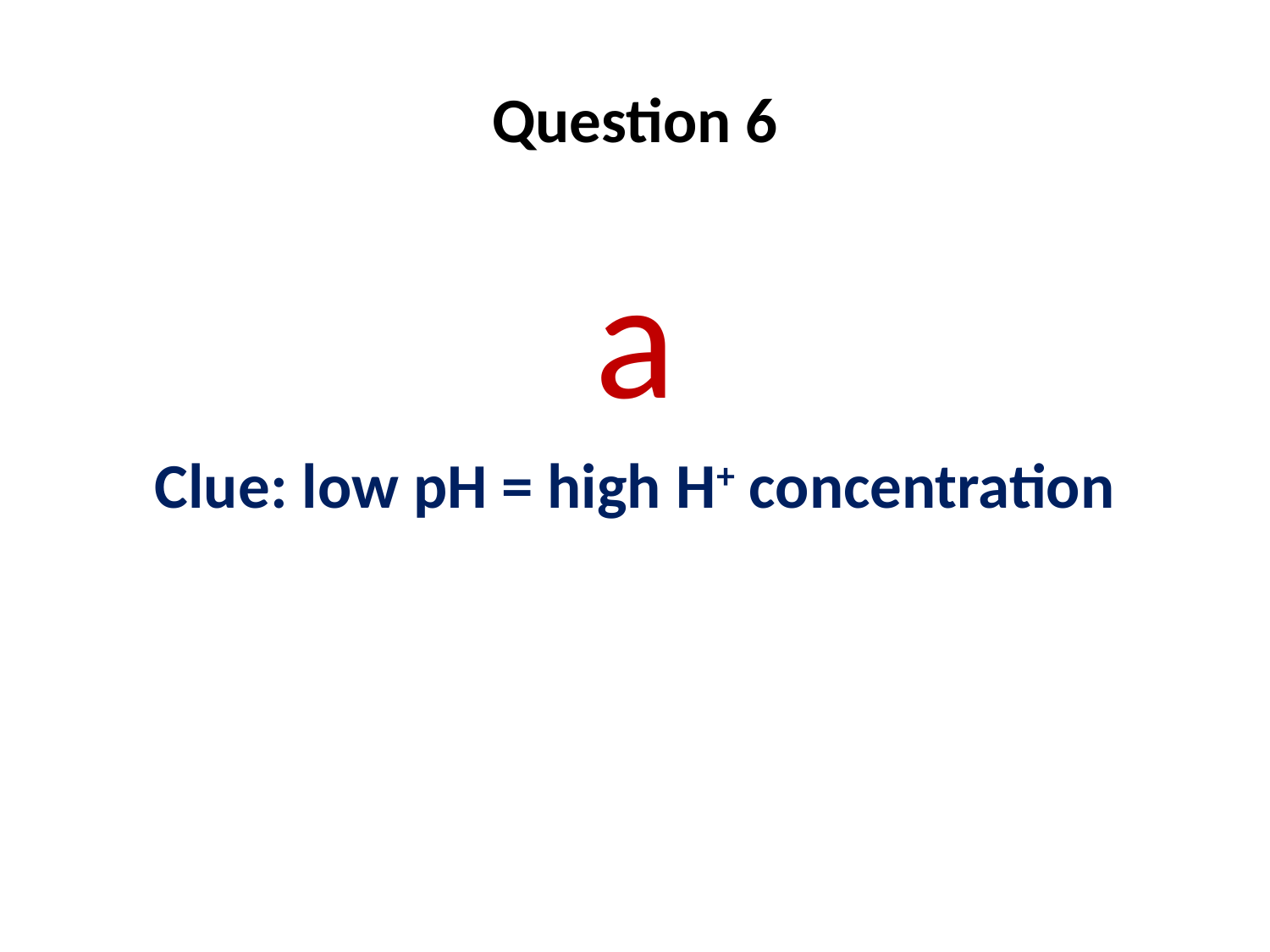

# Question 6
a
Clue: low pH = high H+ concentration